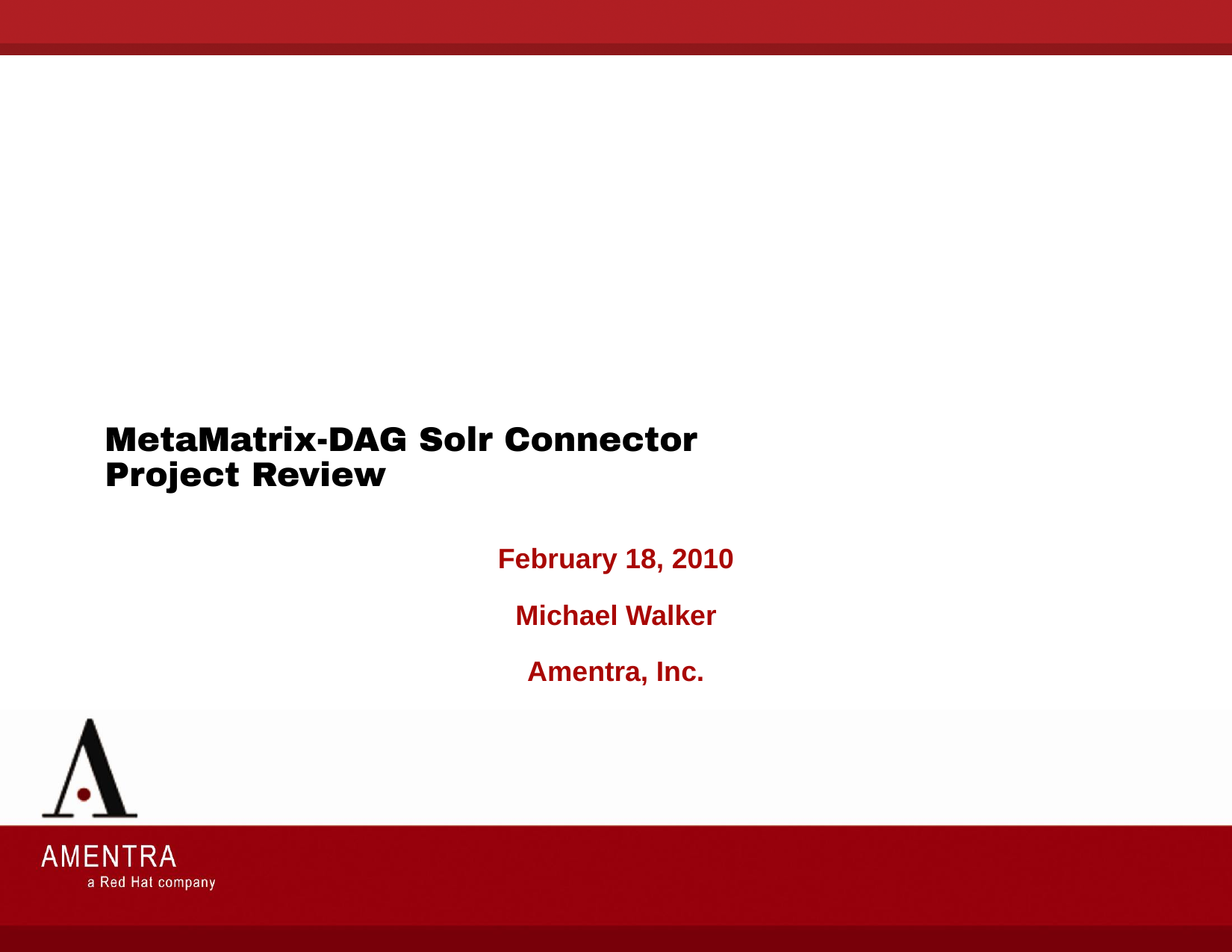

# MetaMatrix-DAG Solr Connector Project Review
February 18, 2010
Michael Walker
Amentra, Inc.